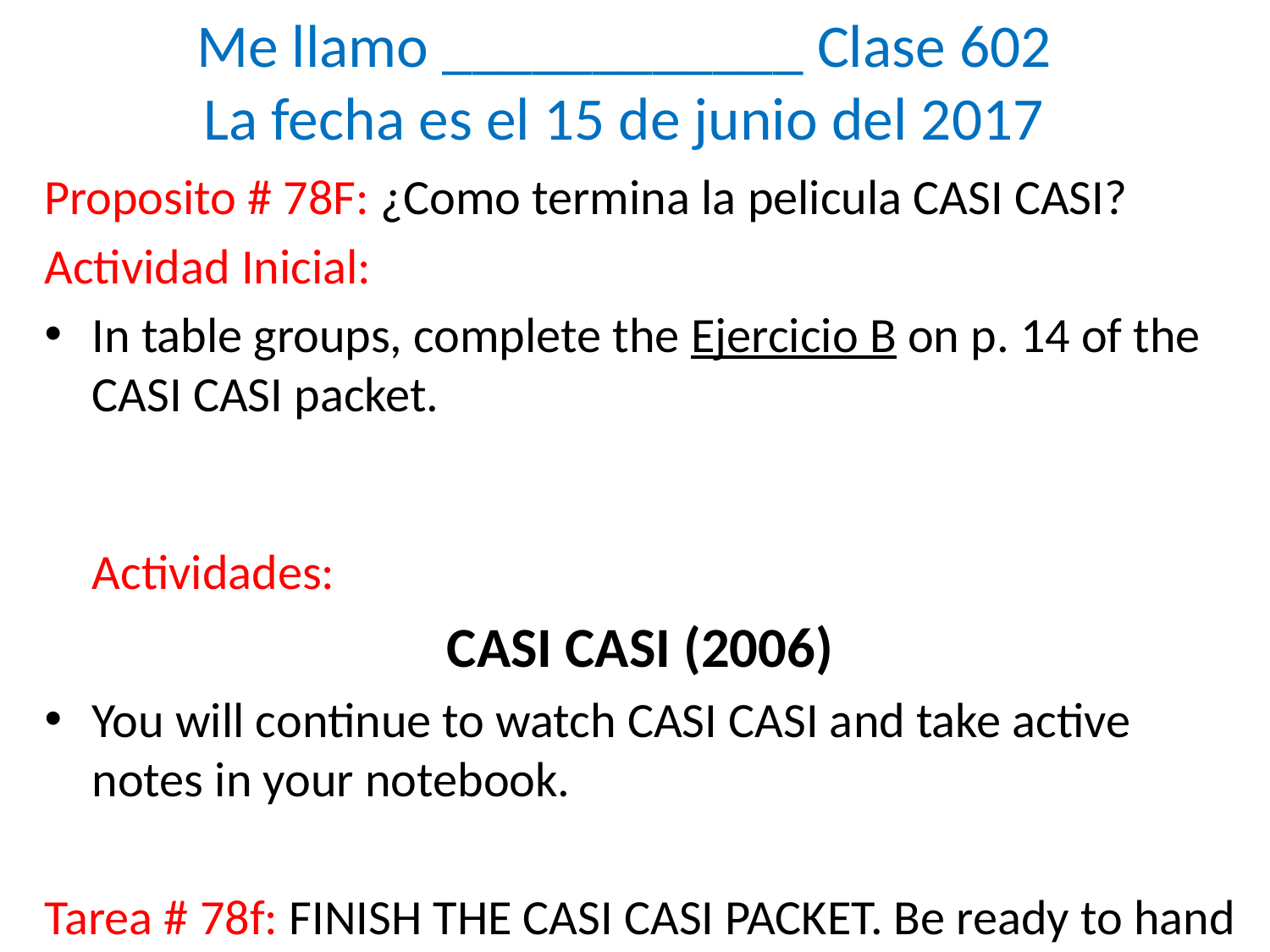

# Me llamo ____________ Clase 602 La fecha es el 15 de junio del 2017
Proposito # 78F: ¿Como termina la pelicula CASI CASI?
Actividad Inicial:
In table groups, complete the Ejercicio B on p. 14 of the CASI CASI packet.                                                                                                                                                                                                                                                                                    Actividades:
CASI CASI (2006)
You will continue to watch CASI CASI and take active notes in your notebook.

Tarea # 78f: FINISH THE CASI CASI PACKET. Be ready to hand in the completed guide tomorrow.  Remember it will be graded as a project